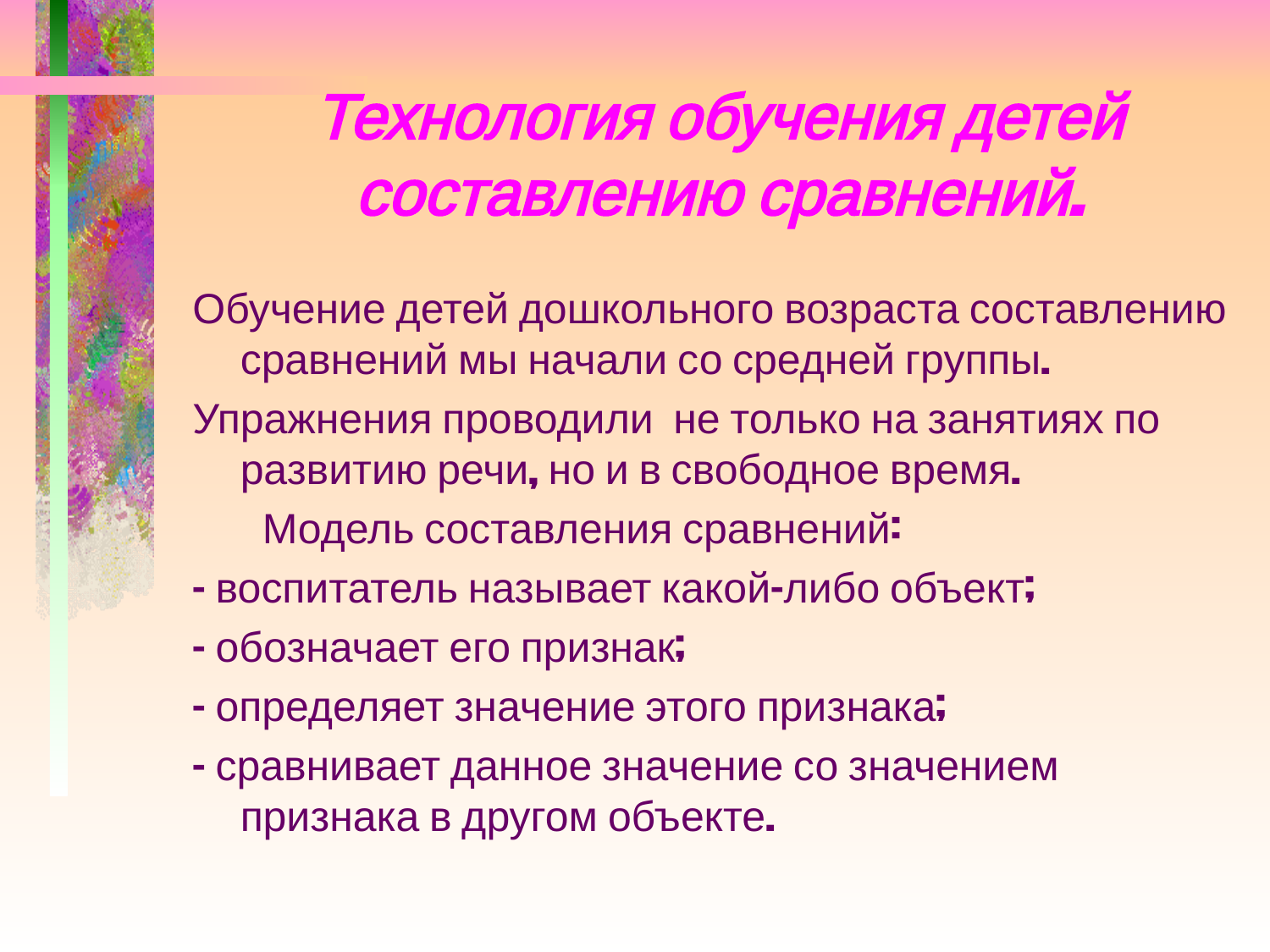

# Технология обучения детей составлению сравнений.
Обучение детей дошкольного возраста составлению сравнений мы начали со средней группы.
Упражнения проводили  не только на занятиях по развитию речи, но и в свободное время.
       Модель составления сравнений:
- воспитатель называет какой-либо объект;
- обозначает его признак;
- определяет значение этого признака;
- сравнивает данное значение со значением признака в другом объекте.